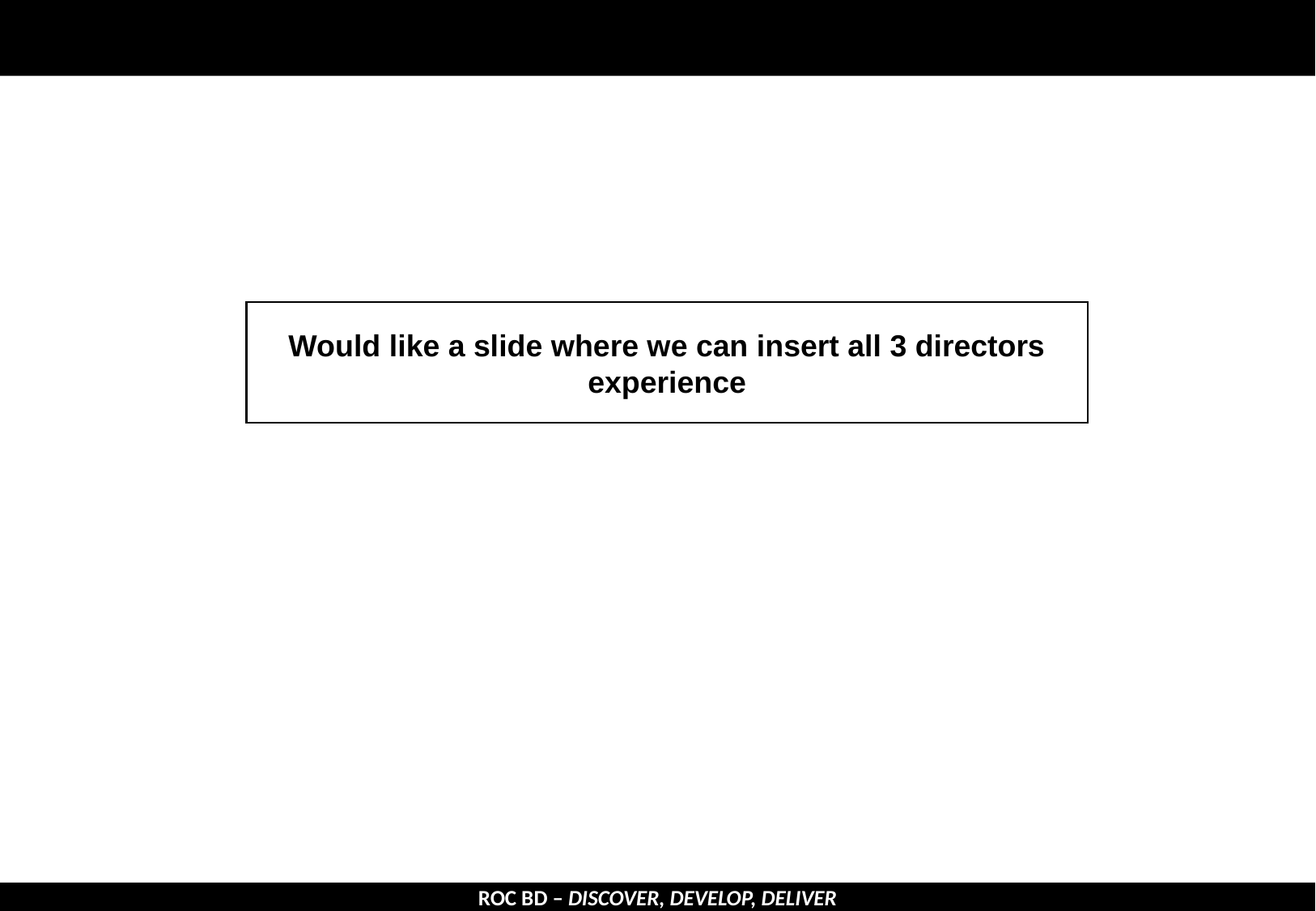

Would like a slide where we can insert all 3 directors experience